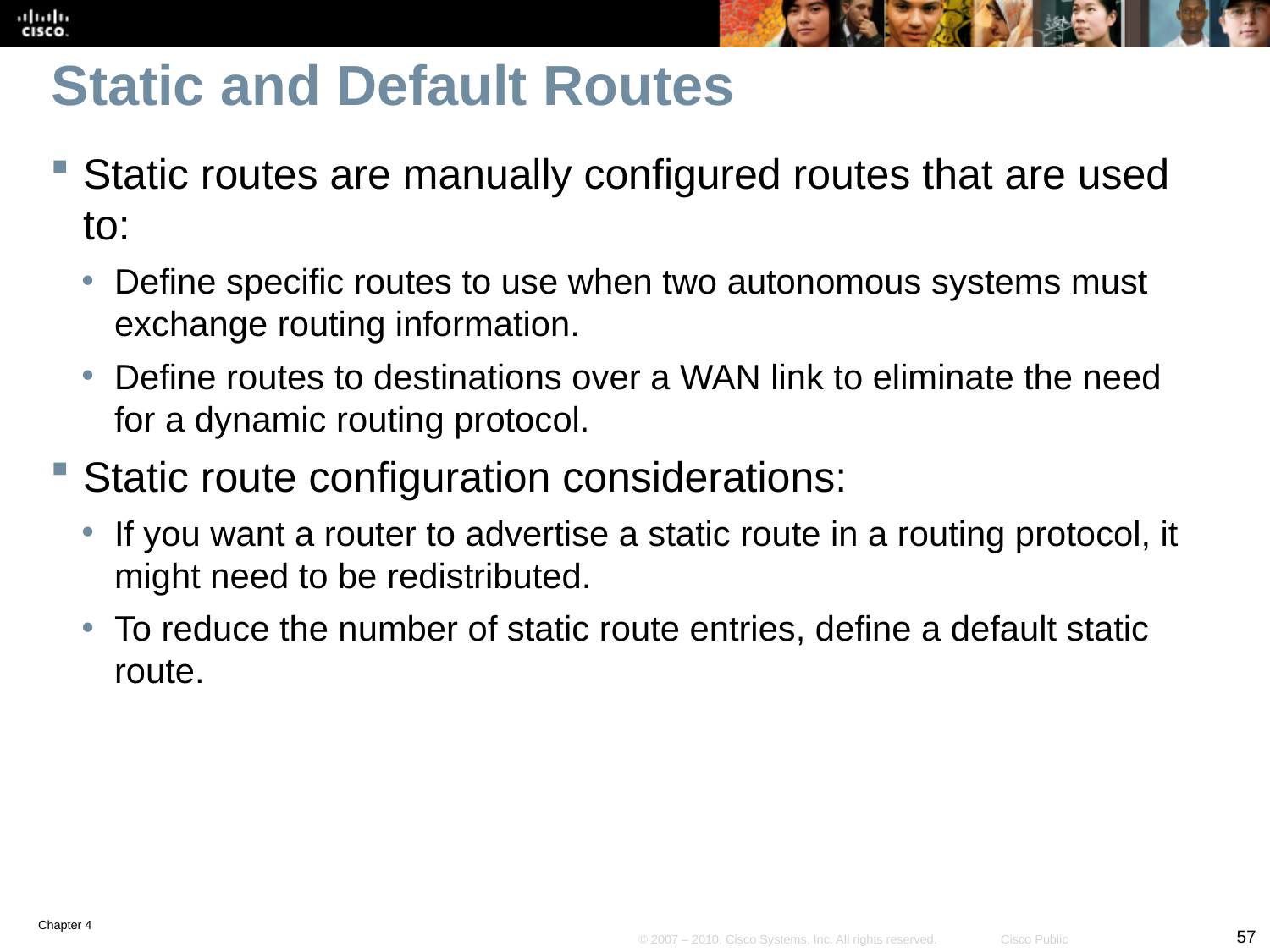

# Static and Default Routes
Static routes are manually configured routes that are used to:
Define specific routes to use when two autonomous systems must exchange routing information.
Define routes to destinations over a WAN link to eliminate the need for a dynamic routing protocol.
Static route configuration considerations:
If you want a router to advertise a static route in a routing protocol, it might need to be redistributed.
To reduce the number of static route entries, define a default static route.